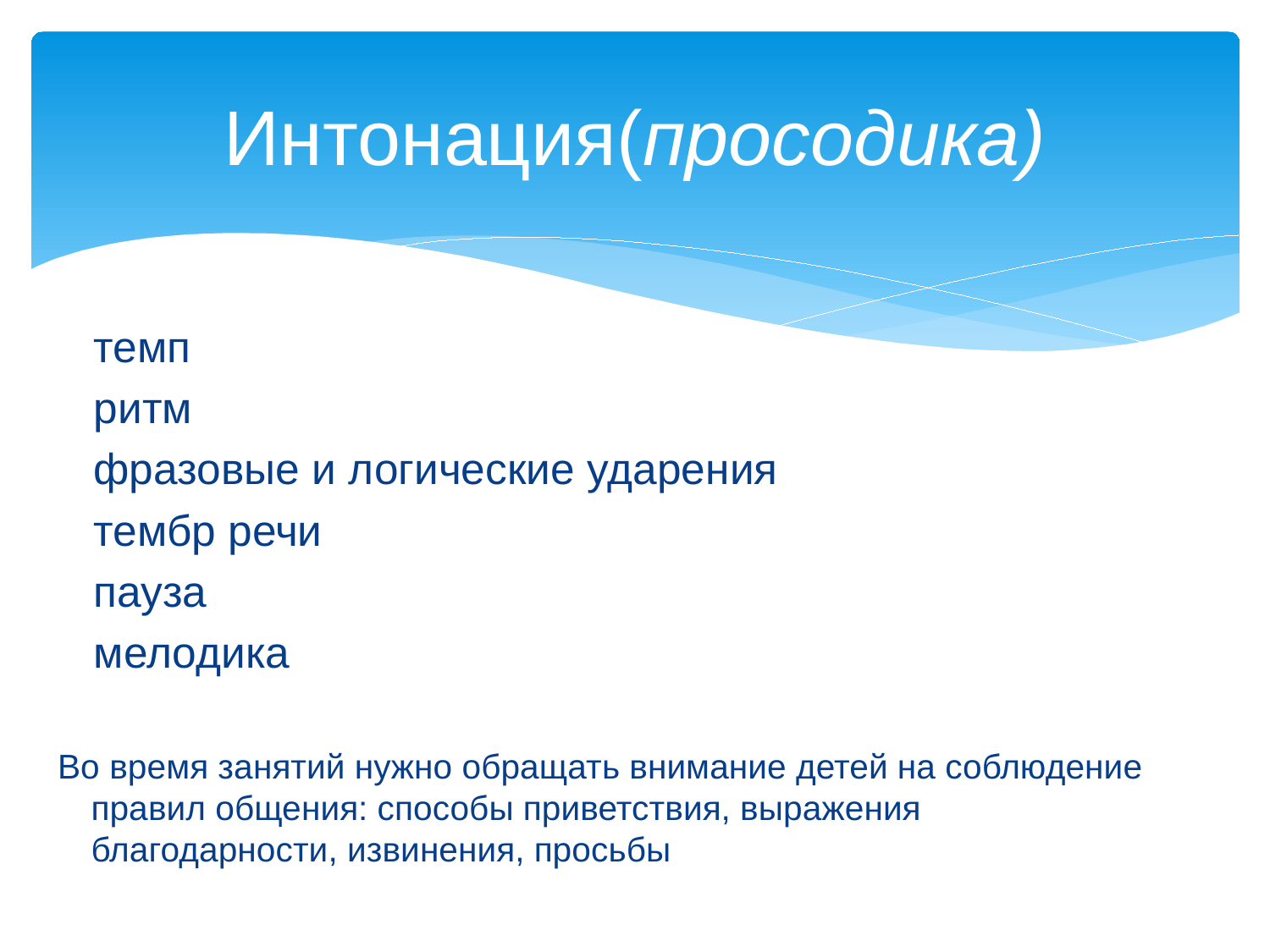

# Интонация(просодика)

   темп
   ритм
   фразовые и логические ударения
   тембр речи
   пауза
   мелодика

Во время занятий нужно обращать внимание детей на соблюдение правил общения: способы приветствия, выражения благодарности, извинения, просьбы